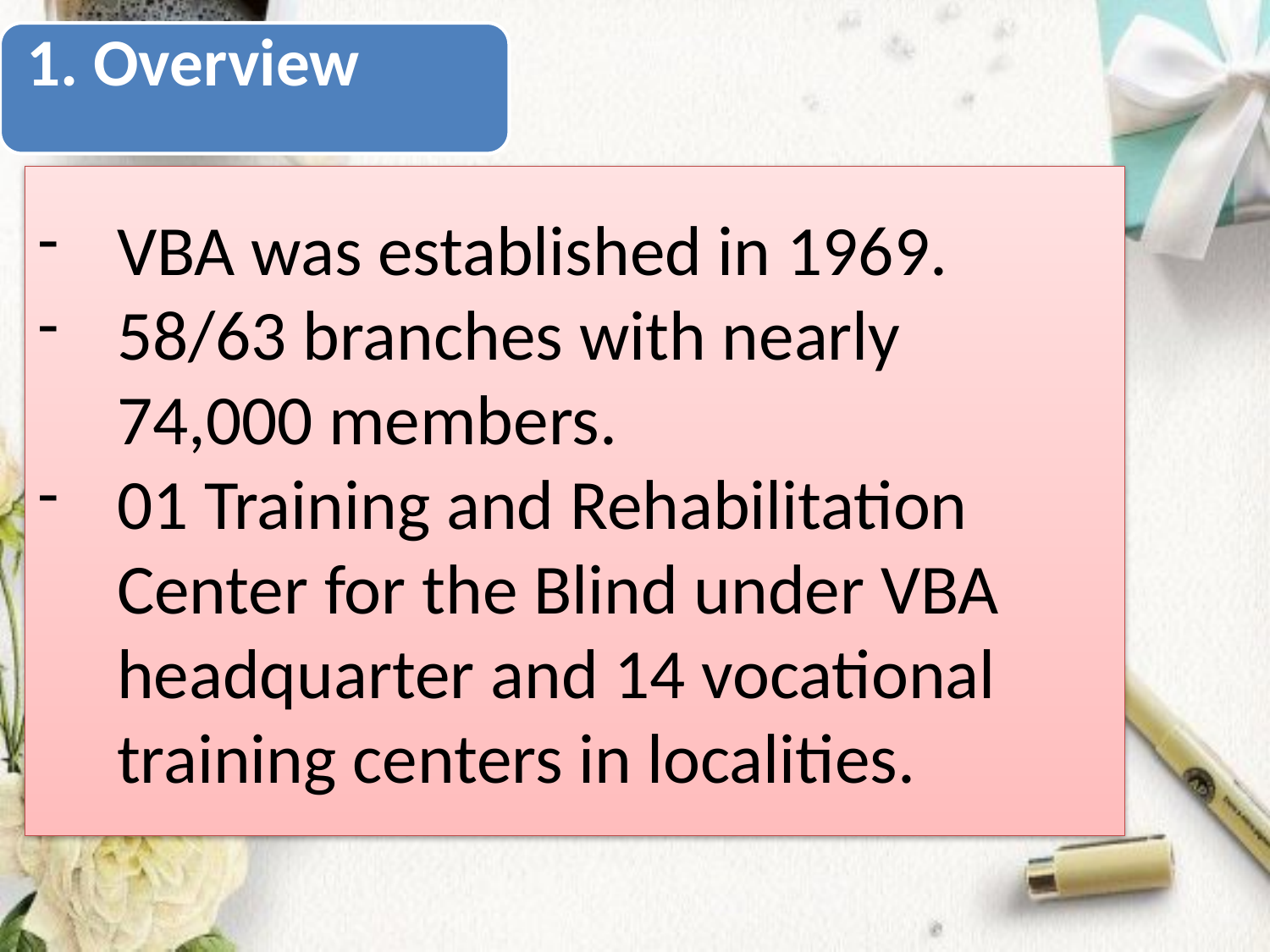

1. Overview
VBA was established in 1969.
58/63 branches with nearly 74,000 members.
01 Training and Rehabilitation Center for the Blind under VBA headquarter and 14 vocational training centers in localities.